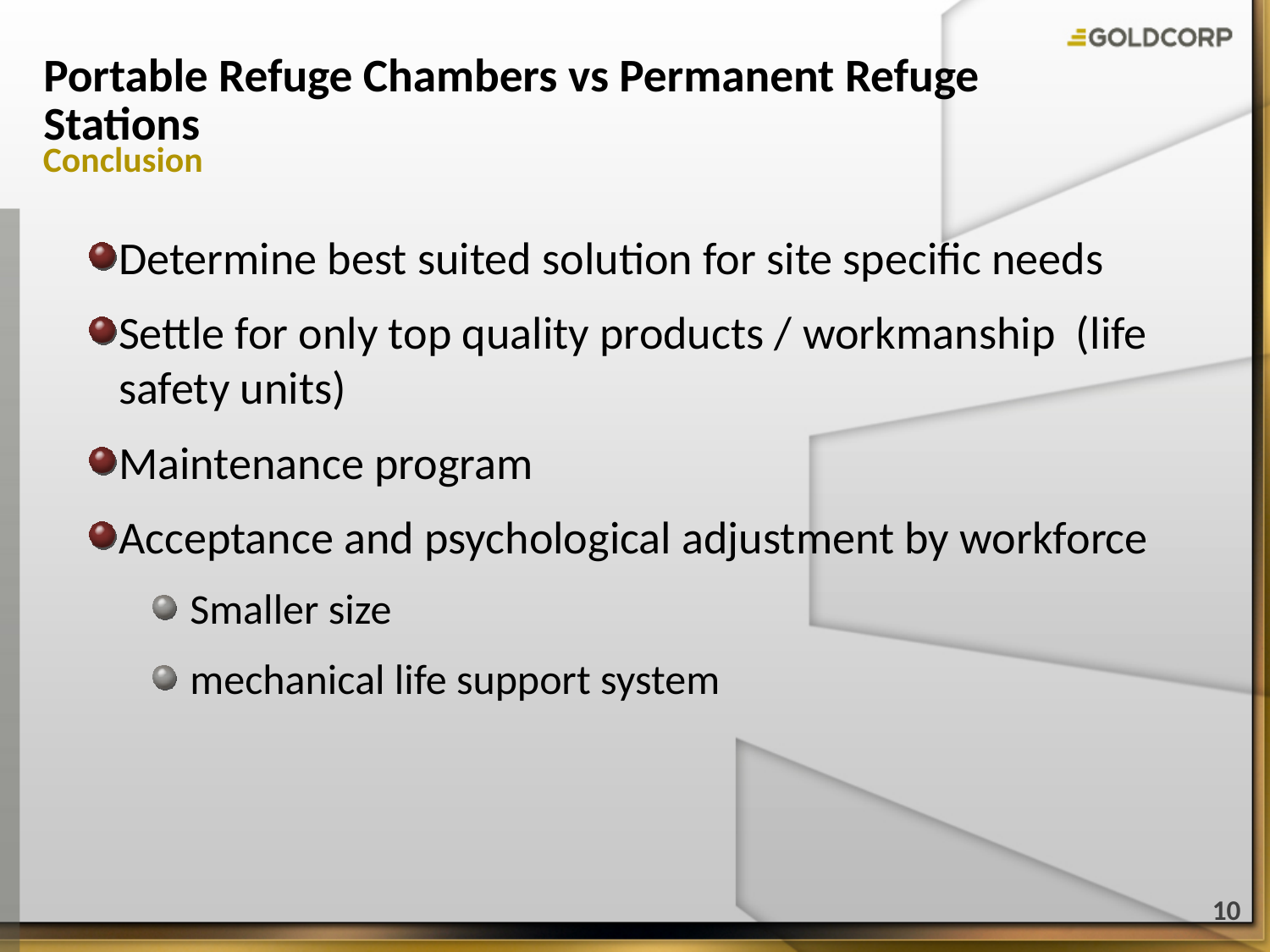

# Portable Refuge Chambers vs Permanent Refuge Stations
Conclusion
Determine best suited solution for site specific needs
Settle for only top quality products / workmanship  (life safety units)
Maintenance program
Acceptance and psychological adjustment by workforce
Smaller size
mechanical life support system

10